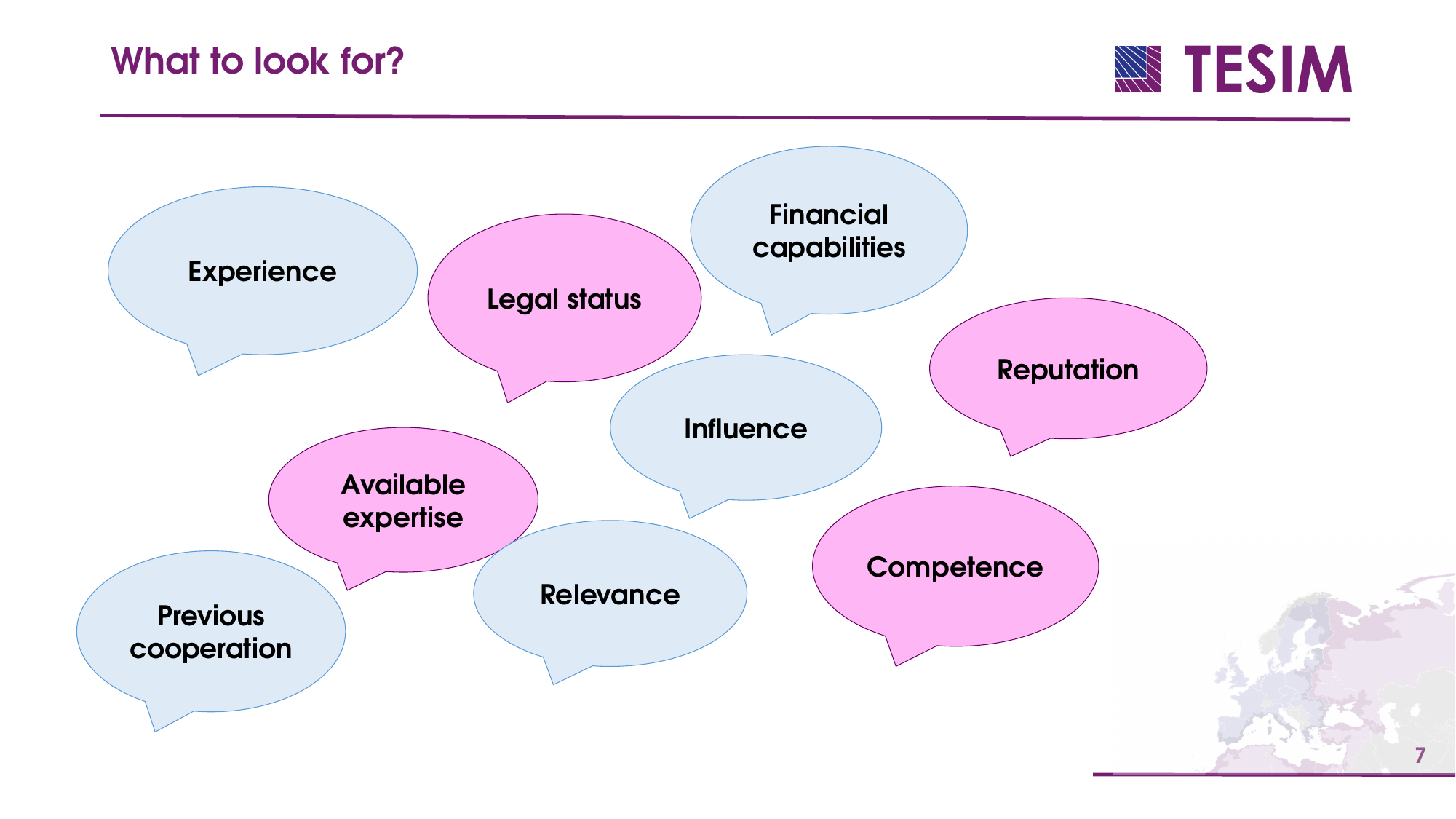

What to look for?
Financial capabilities
Experience
Legal status
Reputation
Influence
Available expertise
Competence
Relevance
Previous cooperation